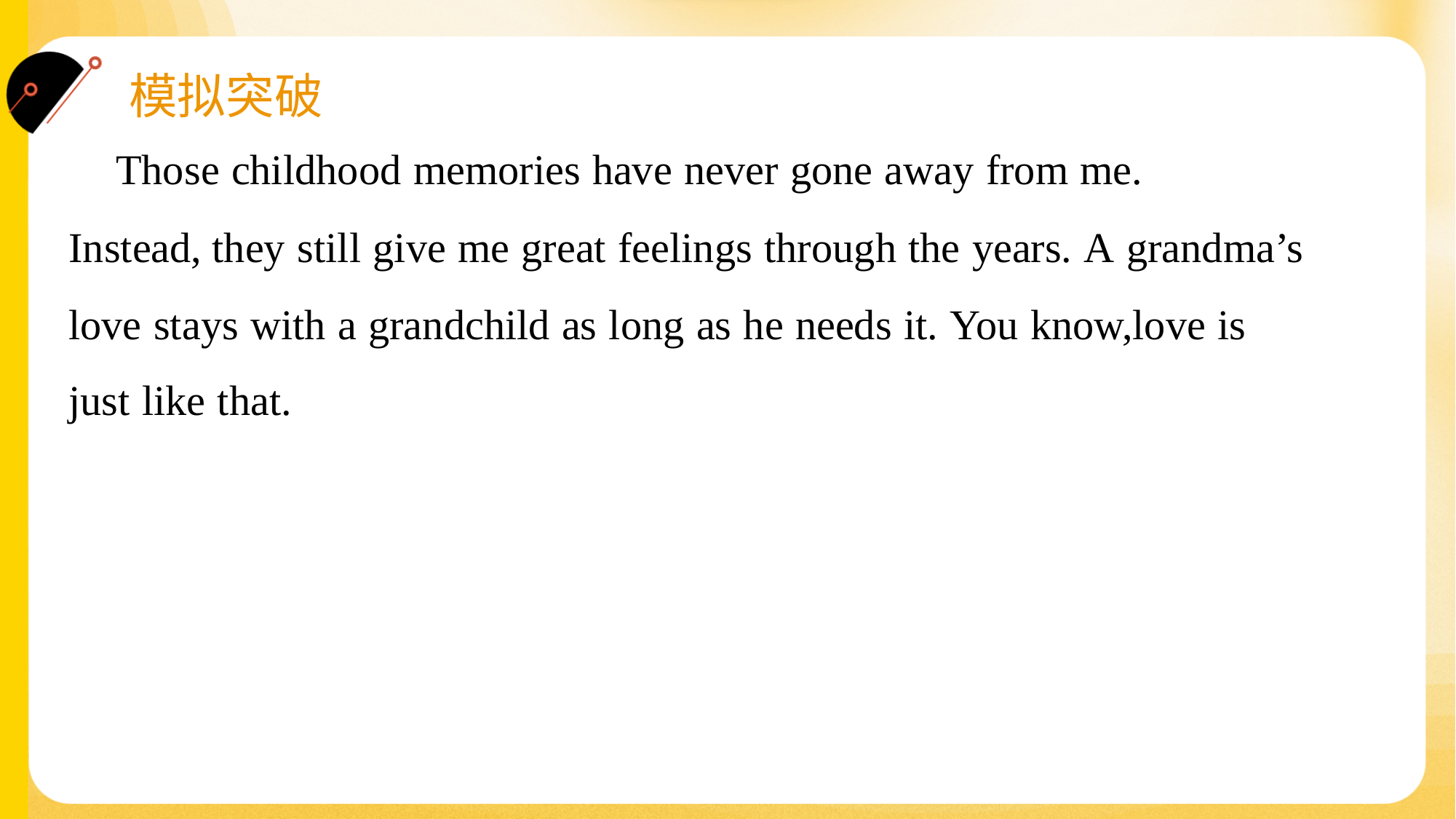

Those childhood memories have never gone away from me.
Instead, they still give me great feelings through the years. A grandma’s
love stays with a grandchild as long as he needs it. You know,love is
just like that.#1.5